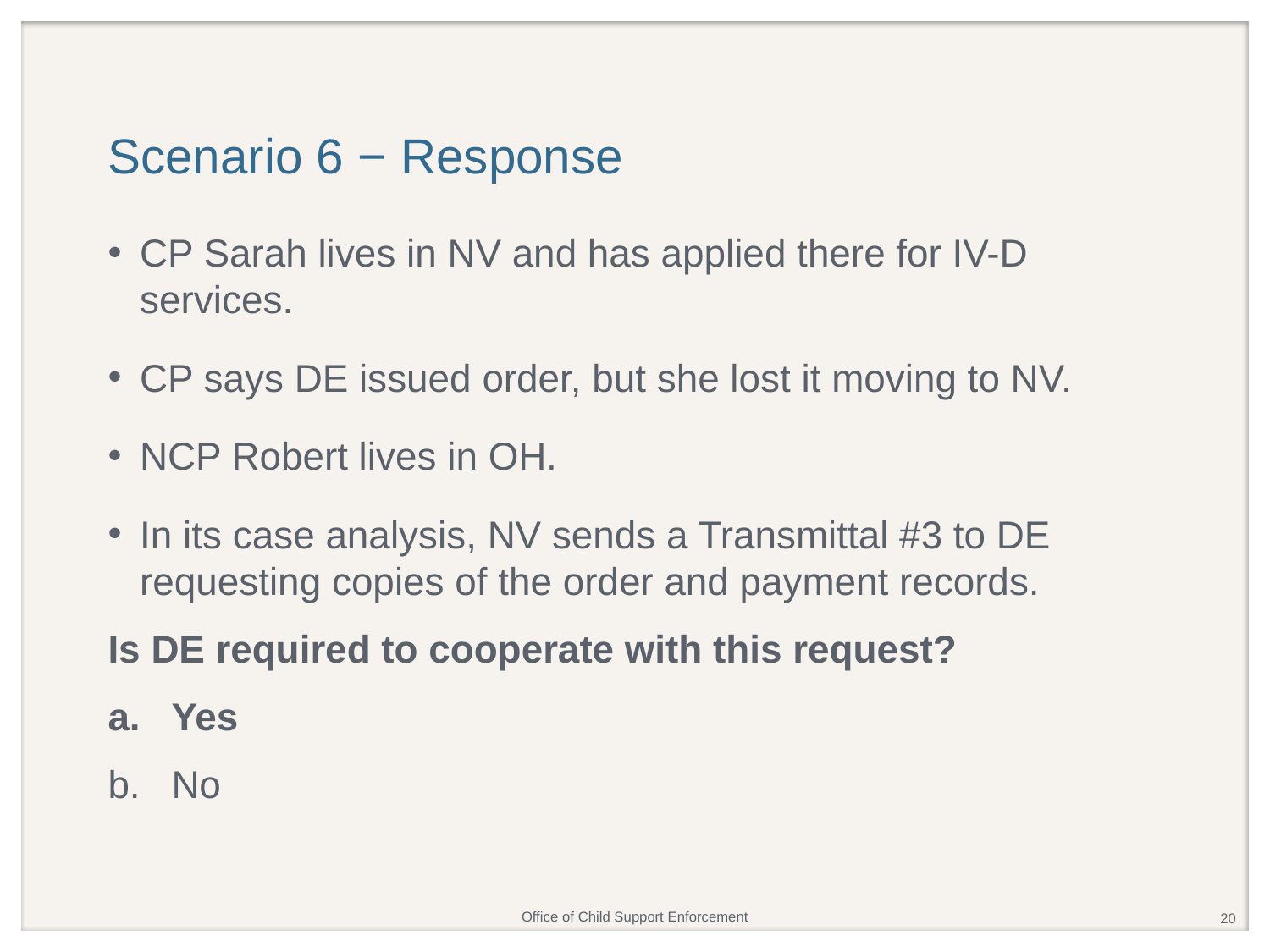

# Scenario 6 − Response
CP Sarah lives in NV and has applied there for IV-D services.
CP says DE issued order, but she lost it moving to NV.
NCP Robert lives in OH.
In its case analysis, NV sends a Transmittal #3 to DE requesting copies of the order and payment records.
Is DE required to cooperate with this request?
Yes
No

20